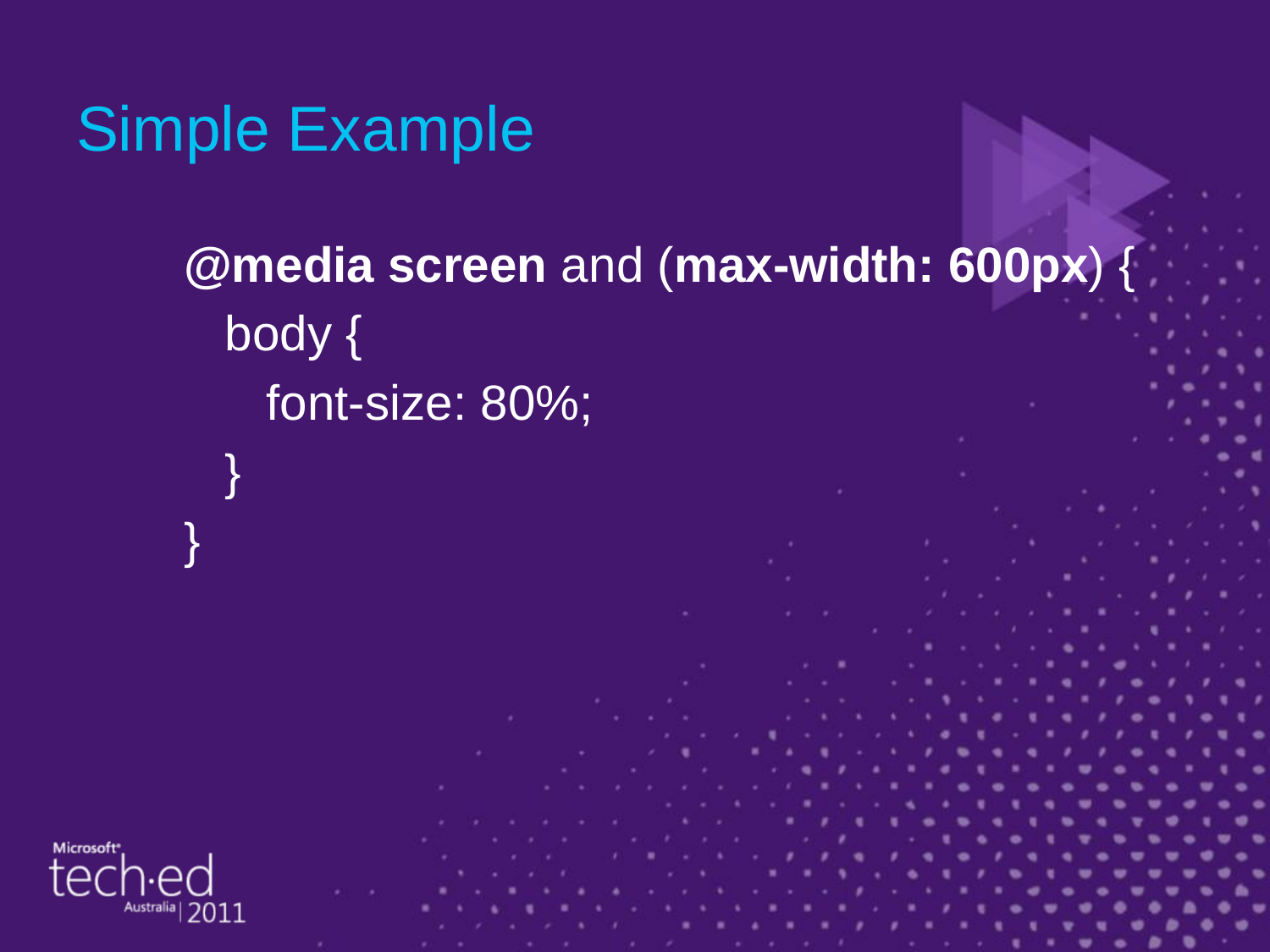

# Simple Example
@media screen and (max-width: 600px) {
   body {
      font-size: 80%;
   }
}